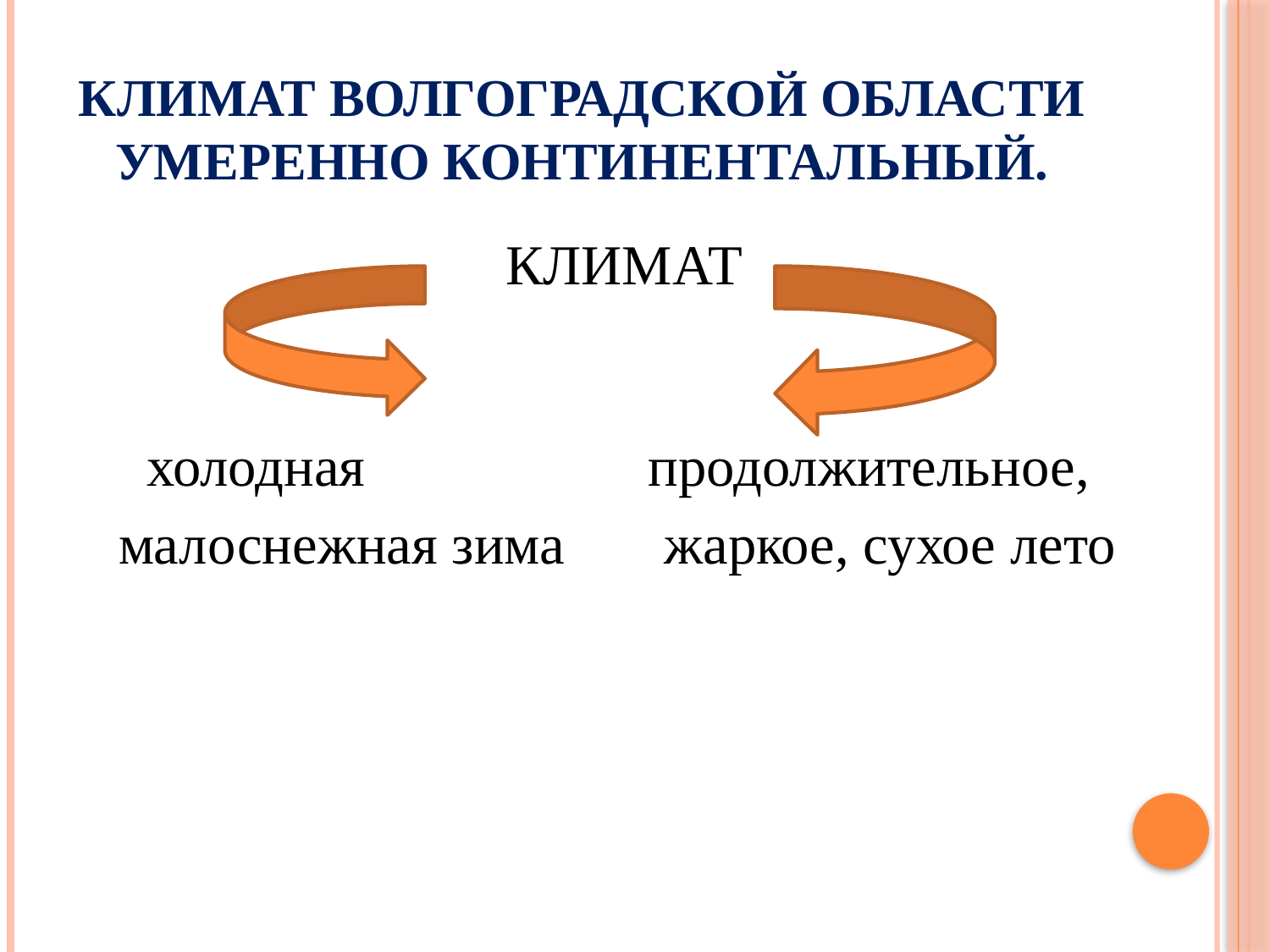

# Климат Волгоградской области умеренно континентальный.
КЛИМАТ

     холодная                    продолжительное,
   малоснежная зима       жаркое, сухое лето